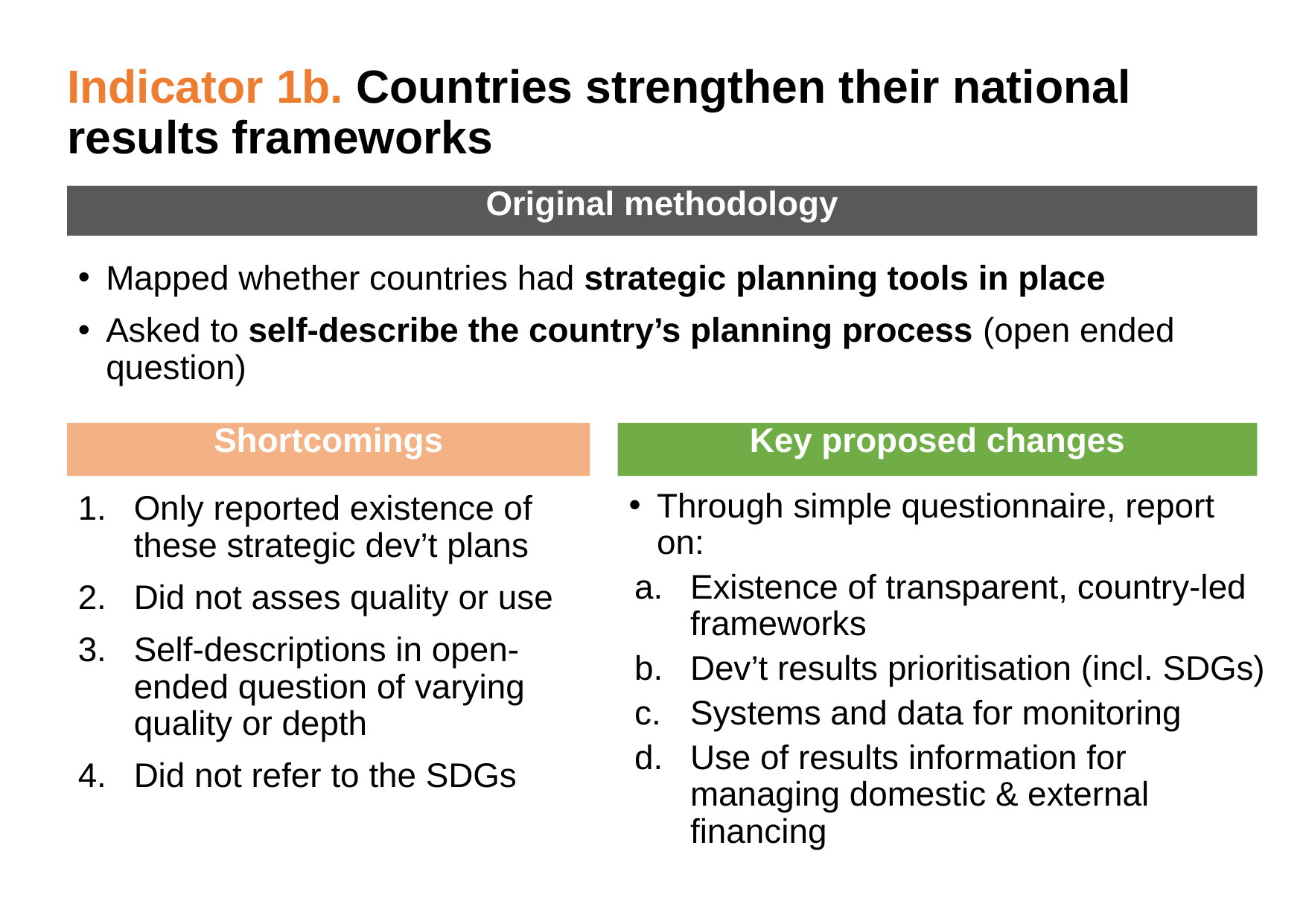

# Indicator 1b. Countries strengthen their national results frameworks
Original methodology
Mapped whether countries had strategic planning tools in place
Asked to self-describe the country’s planning process (open ended question)
Shortcomings
Key proposed changes
Through simple questionnaire, report on:
Existence of transparent, country-led frameworks
Dev’t results prioritisation (incl. SDGs)
Systems and data for monitoring
Use of results information for managing domestic & external financing
Only reported existence of these strategic dev’t plans
Did not asses quality or use
Self-descriptions in open-ended question of varying quality or depth
Did not refer to the SDGs